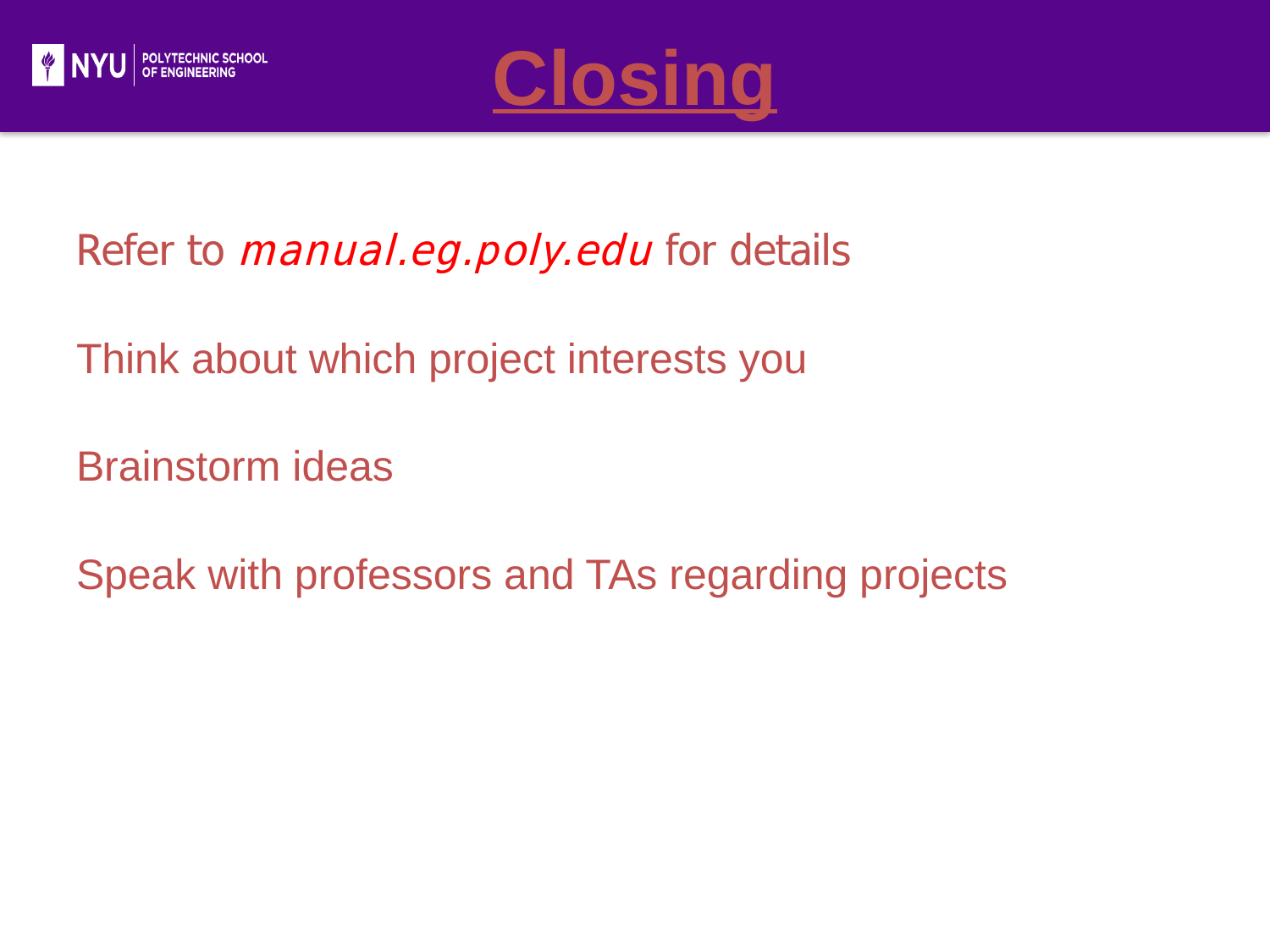

# Closing
Refer to manual.eg.poly.edu for details

Think about which project interests you

Brainstorm ideas

Speak with professors and TAs regarding projects